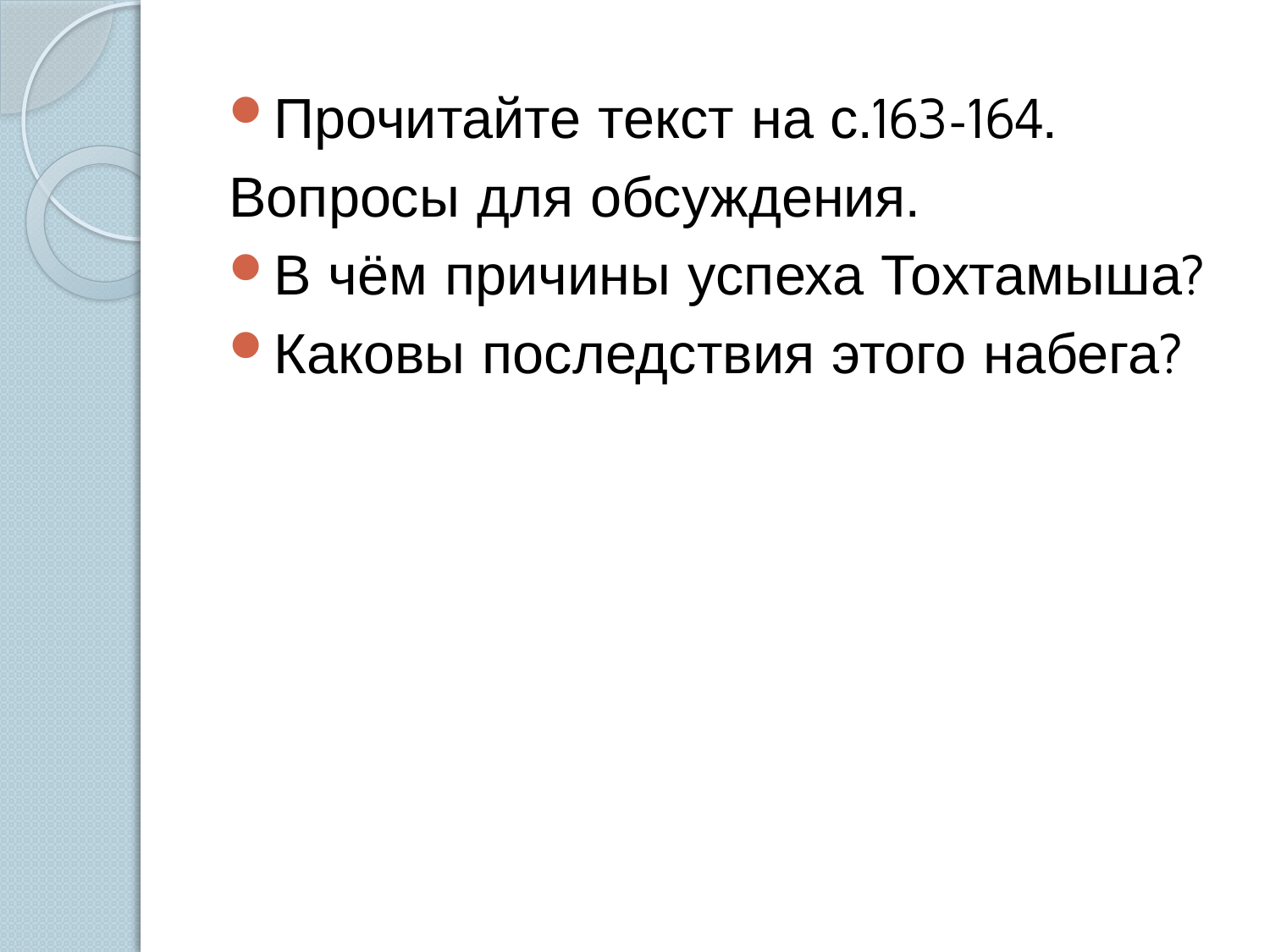

Прочитайте текст на с.163-164.
Вопросы для обсуждения.
В чём причины успеха Тохтамыша?
Каковы последствия этого набега?